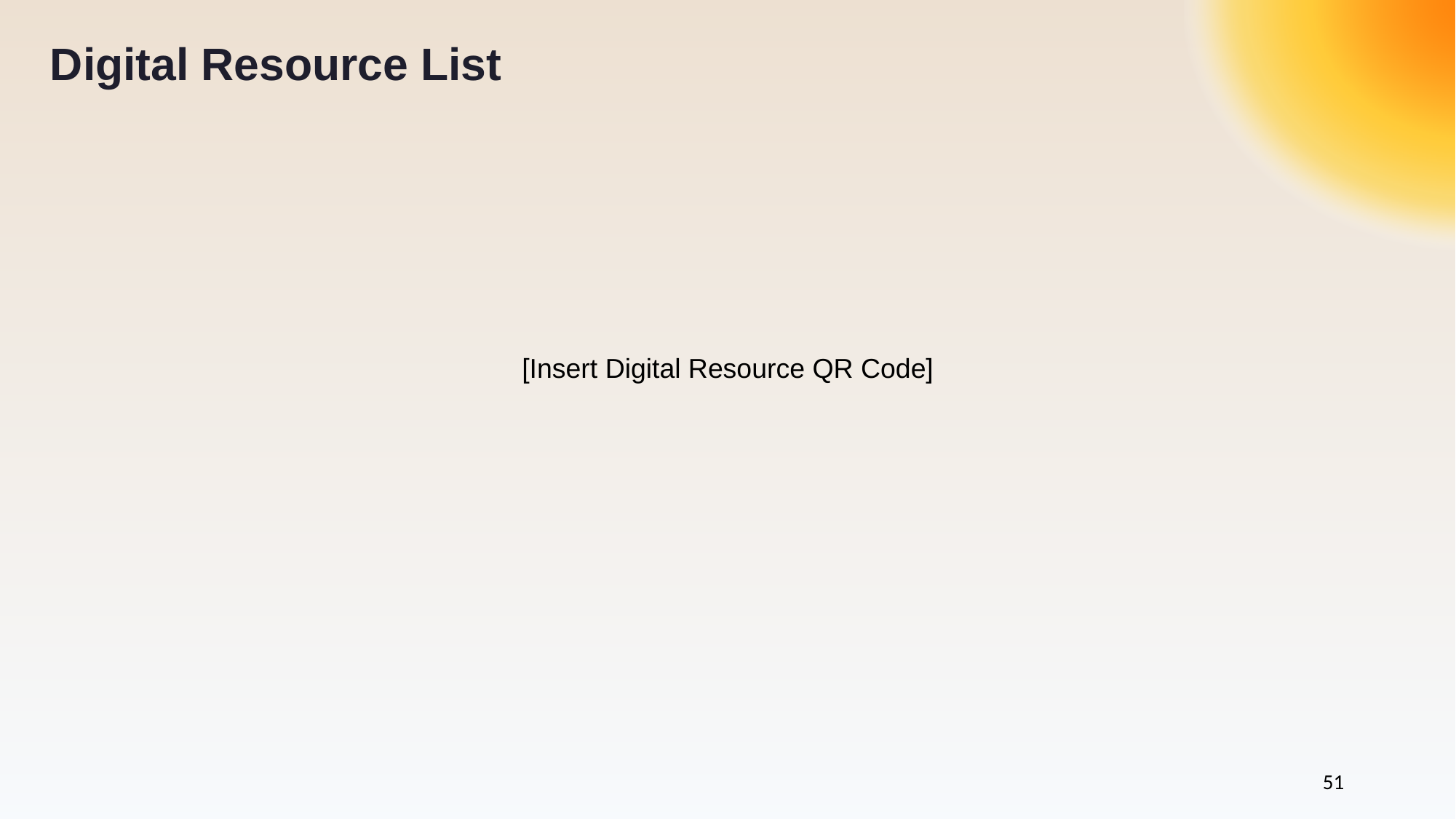

# Digital Resource List
[Insert Digital Resource QR Code]

51